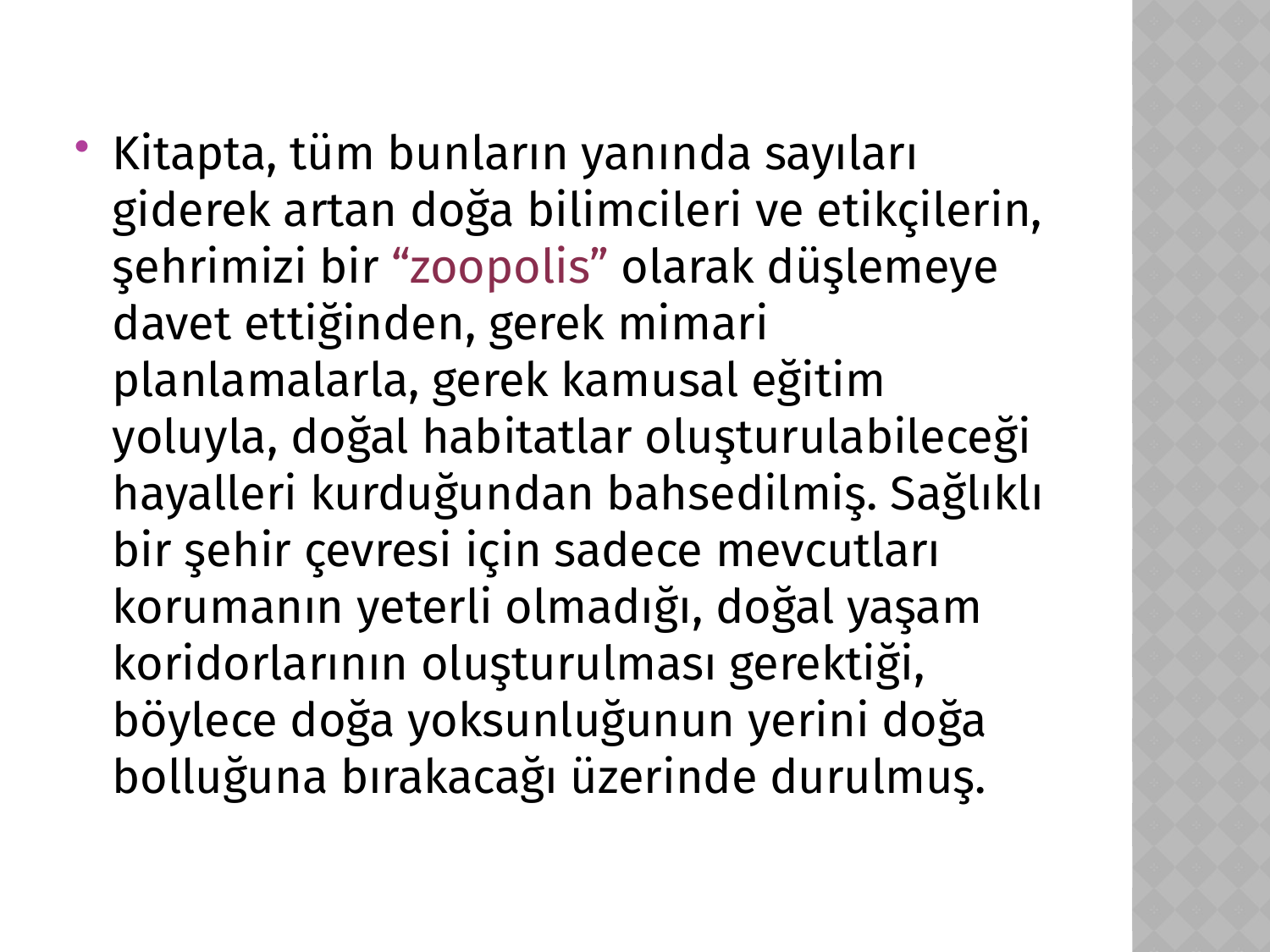

Kitapta, tüm bunların yanında sayıları giderek artan doğa bilimcileri ve etikçilerin, şehrimizi bir “zoopolis” olarak düşlemeye davet ettiğinden, gerek mimari planlamalarla, gerek kamusal eğitim yoluyla, doğal habitatlar oluşturulabileceği hayalleri kurduğundan bahsedilmiş. Sağlıklı bir şehir çevresi için sadece mevcutları korumanın yeterli olmadığı, doğal yaşam koridorlarının oluşturulması gerektiği, böylece doğa yoksunluğunun yerini doğa bolluğuna bırakacağı üzerinde durulmuş.